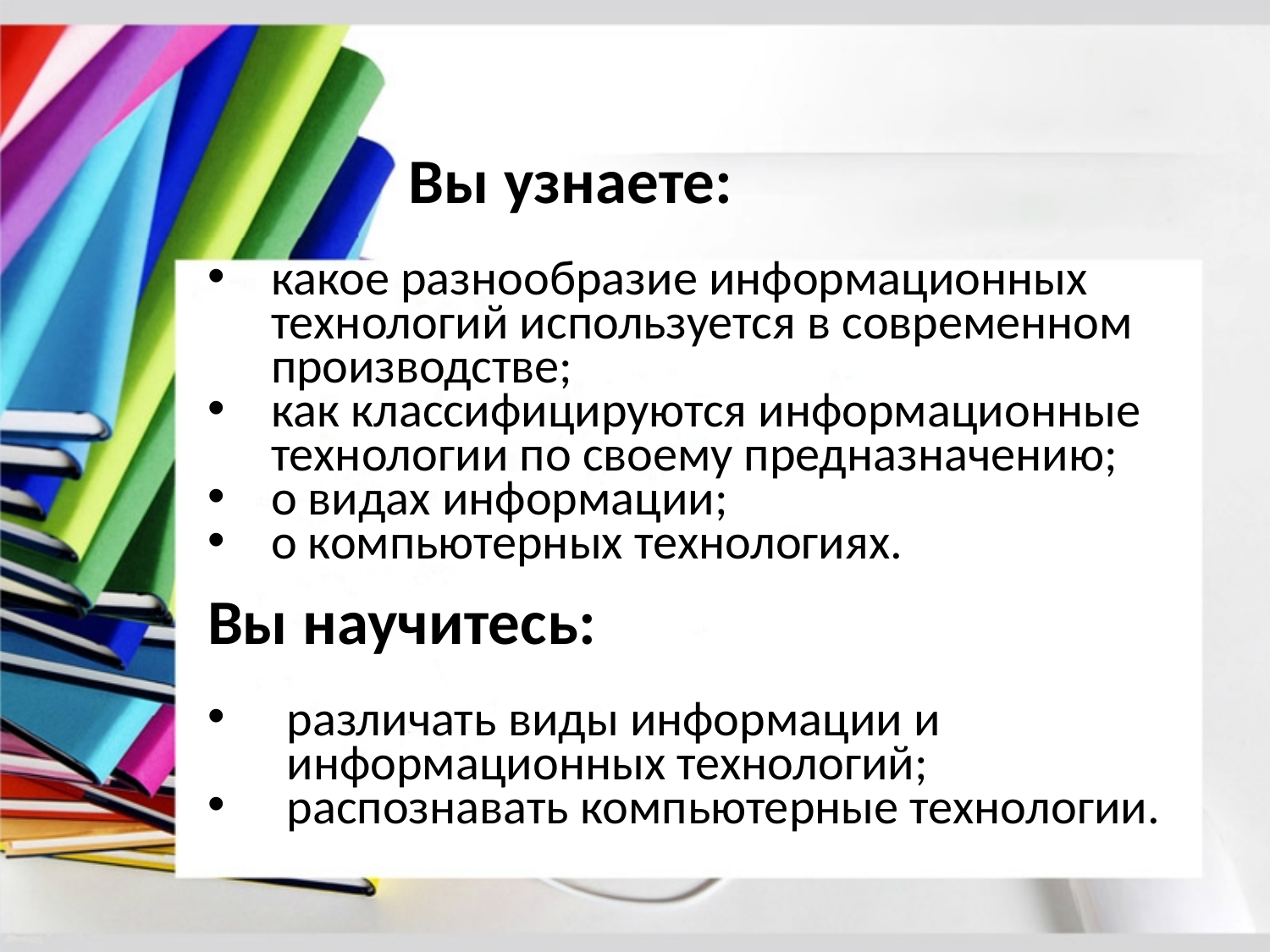

Вы узнаете:

какое разнообразие информационных             технологий используется в современном производстве;
как классифицируются информационные     технологии по своему предназначению;
о видах информации;
о компьютерных технологиях.

Вы научитесь:

различать виды информации и информационных технологий;
распознавать компьютерные технологии.